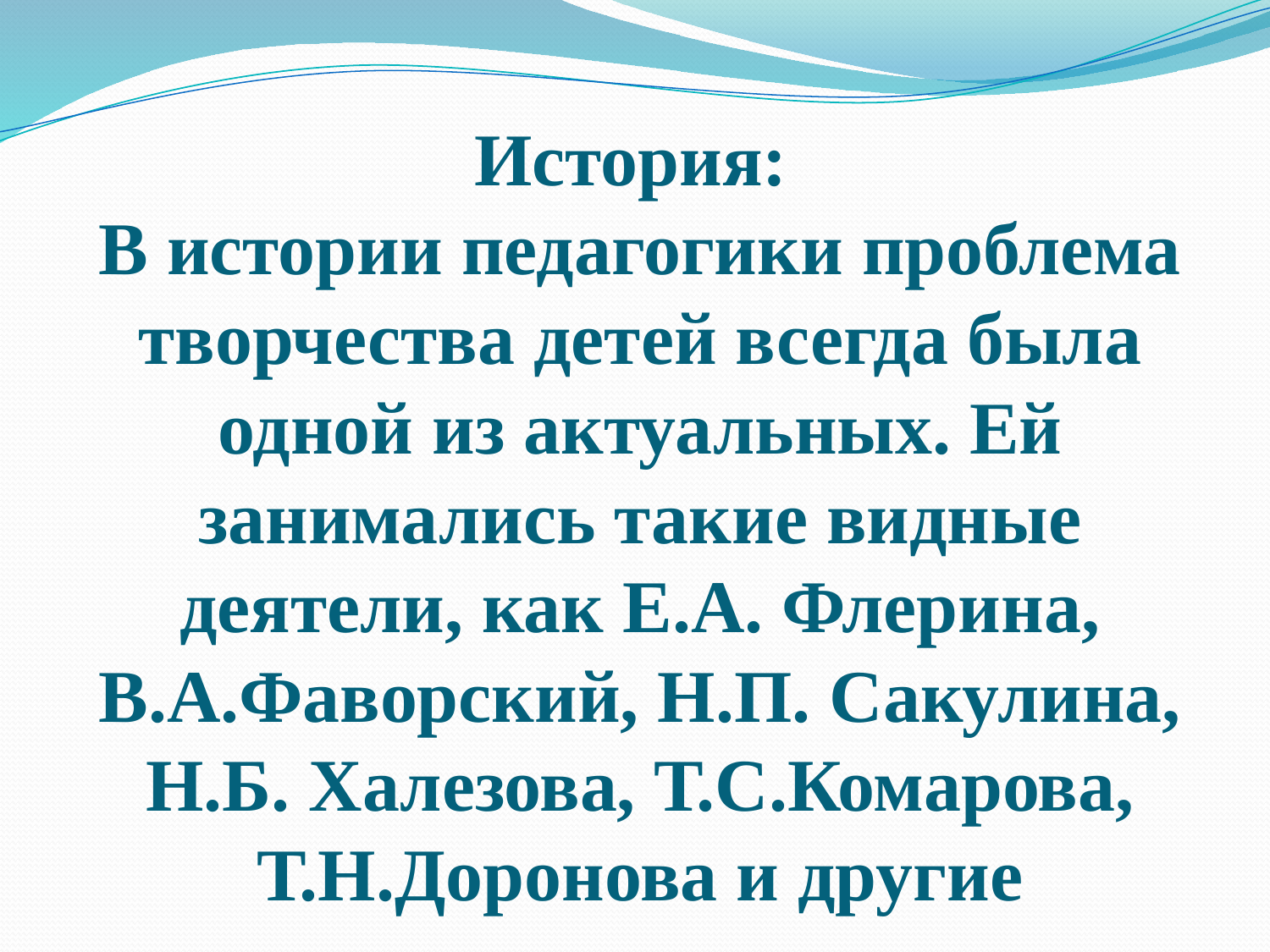

# История: В истории педагогики проблема творчества детей всегда была одной из актуальных. Ей занимались такие видные деятели, как Е.А. Флерина, В.А.Фаворский, Н.П. Сакулина, Н.Б. Халезова, Т.С.Комарова, Т.Н.Доронова и другие